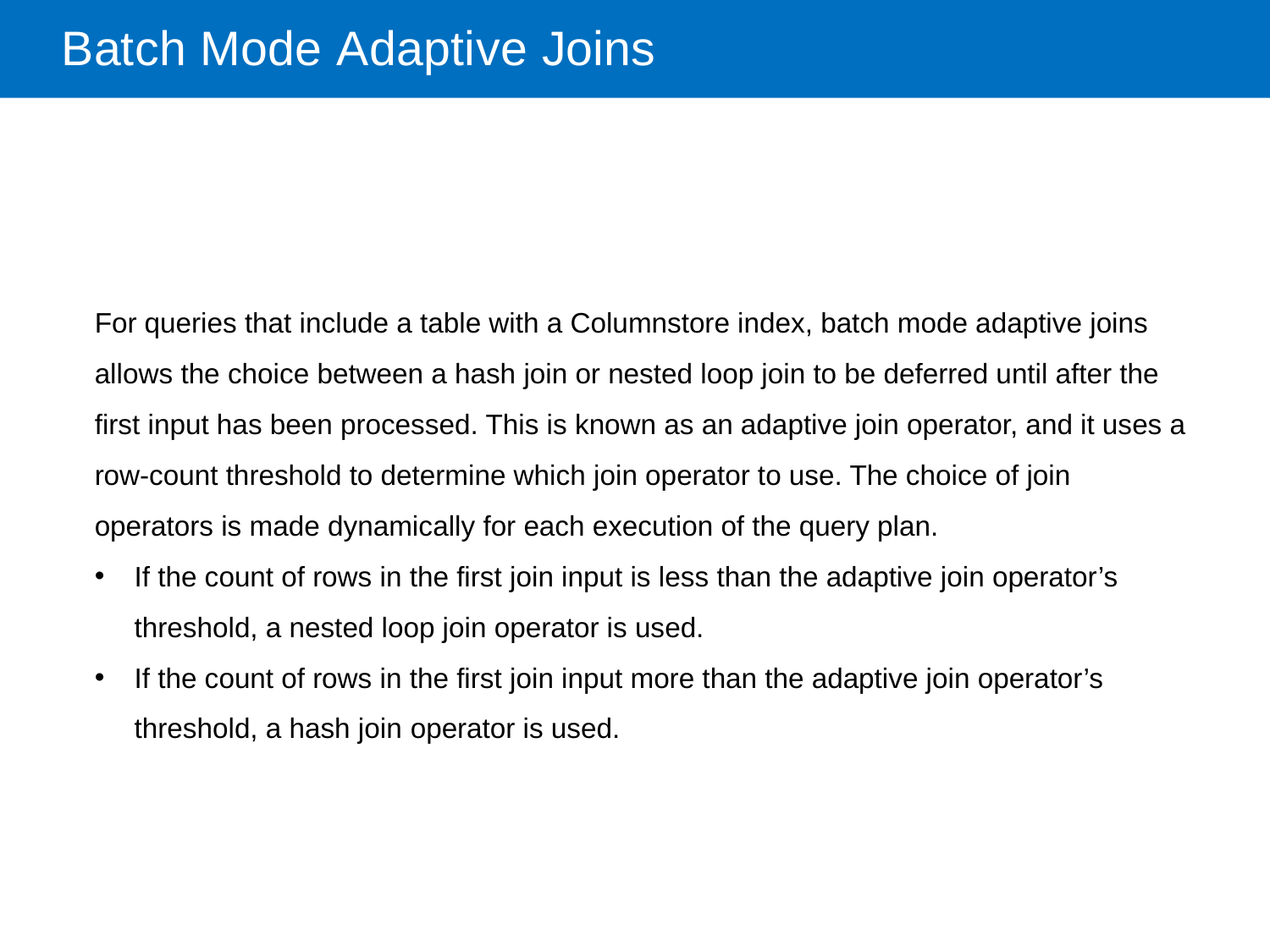

# Batch Mode Adaptive Joins
For queries that include a table with a Columnstore index, batch mode adaptive joins allows the choice between a hash join or nested loop join to be deferred until after the first input has been processed. This is known as an adaptive join operator, and it uses a row-count threshold to determine which join operator to use. The choice of join operators is made dynamically for each execution of the query plan.
If the count of rows in the first join input is less than the adaptive join operator’s threshold, a nested loop join operator is used.
If the count of rows in the first join input more than the adaptive join operator’s threshold, a hash join operator is used.